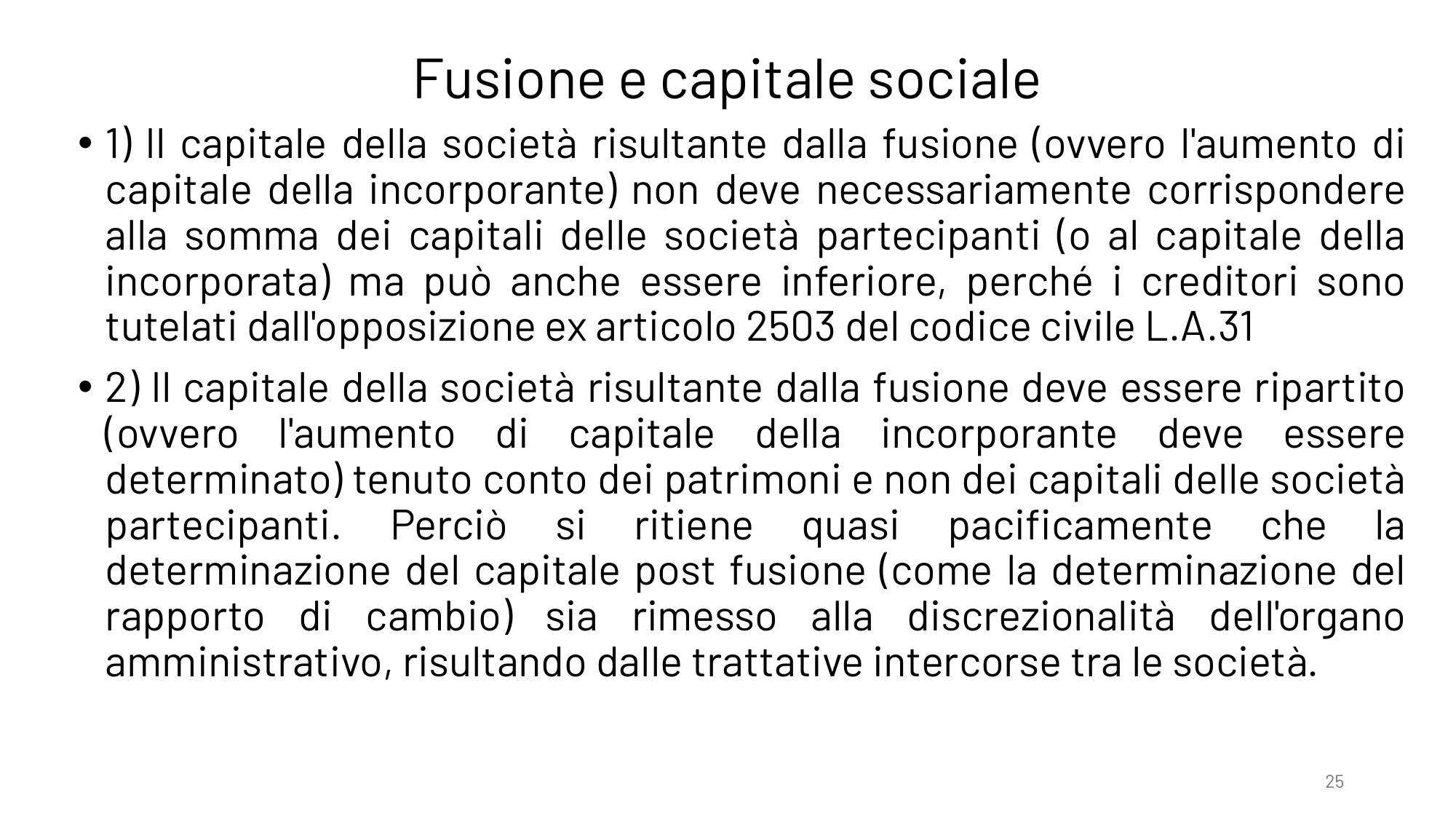

# Fusione e capitale sociale
1) Il capitale della società risultante dalla fusione (ovvero l'aumento di capitale della incorporante) non deve necessariamente corrispondere alla somma dei capitali delle società partecipanti (o al capitale della incorporata) ma può anche essere inferiore, perché i creditori sono tutelati dall'opposizione ex articolo 2503 del codice civile L.A.31
2) Il capitale della società risultante dalla fusione deve essere ripartito (ovvero l'aumento di capitale della incorporante deve essere determinato) tenuto conto dei patrimoni e non dei capitali delle società partecipanti. Perciò si ritiene quasi pacificamente che la determinazione del capitale post fusione (come la determinazione del rapporto di cambio) sia rimesso alla discrezionalità dell'organo amministrativo, risultando dalle trattative intercorse tra le società.
25